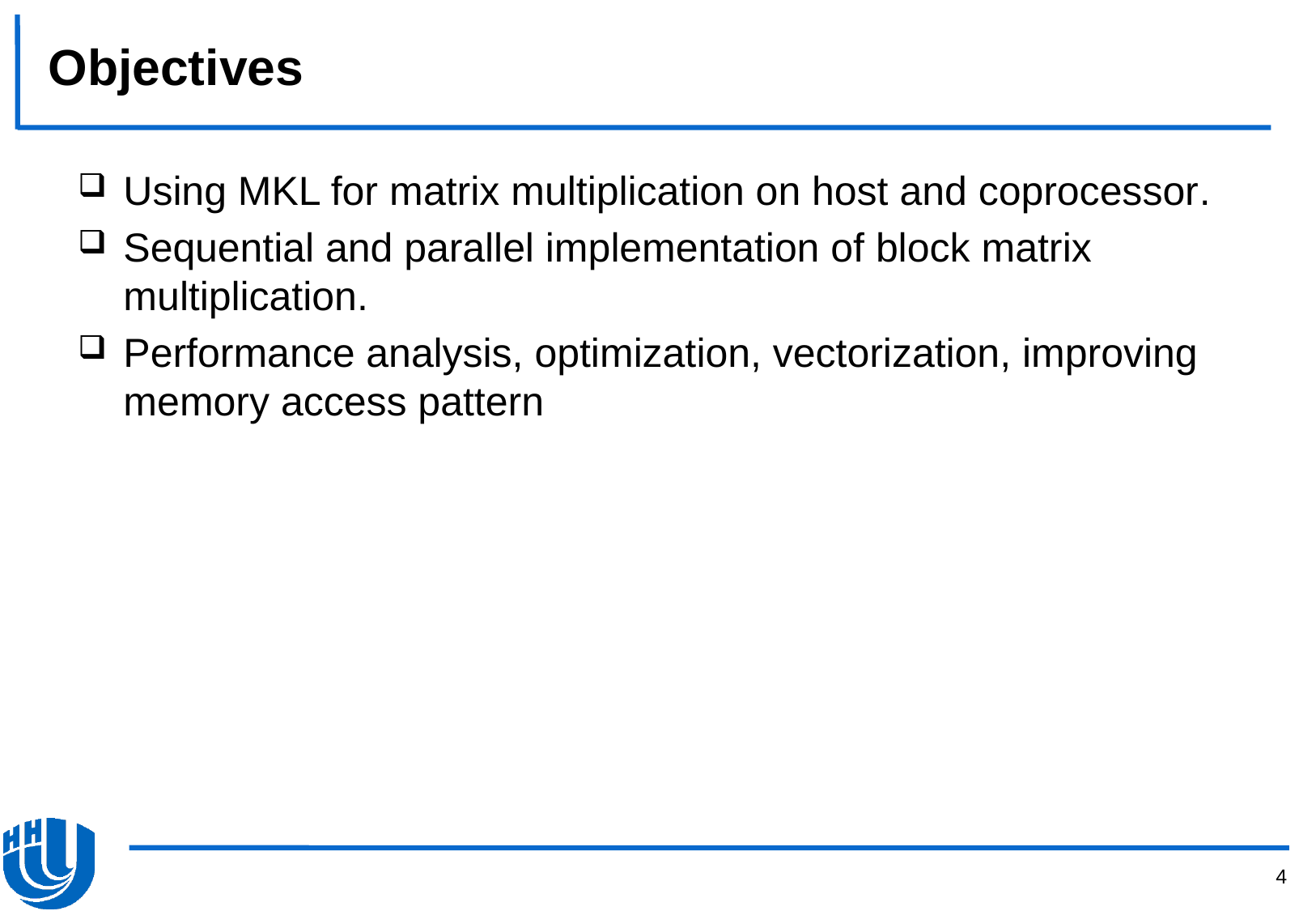

# Objectives
Using MKL for matrix multiplication on host and coprocessor.
Sequential and parallel implementation of block matrix multiplication.
Performance analysis, optimization, vectorization, improving memory access pattern